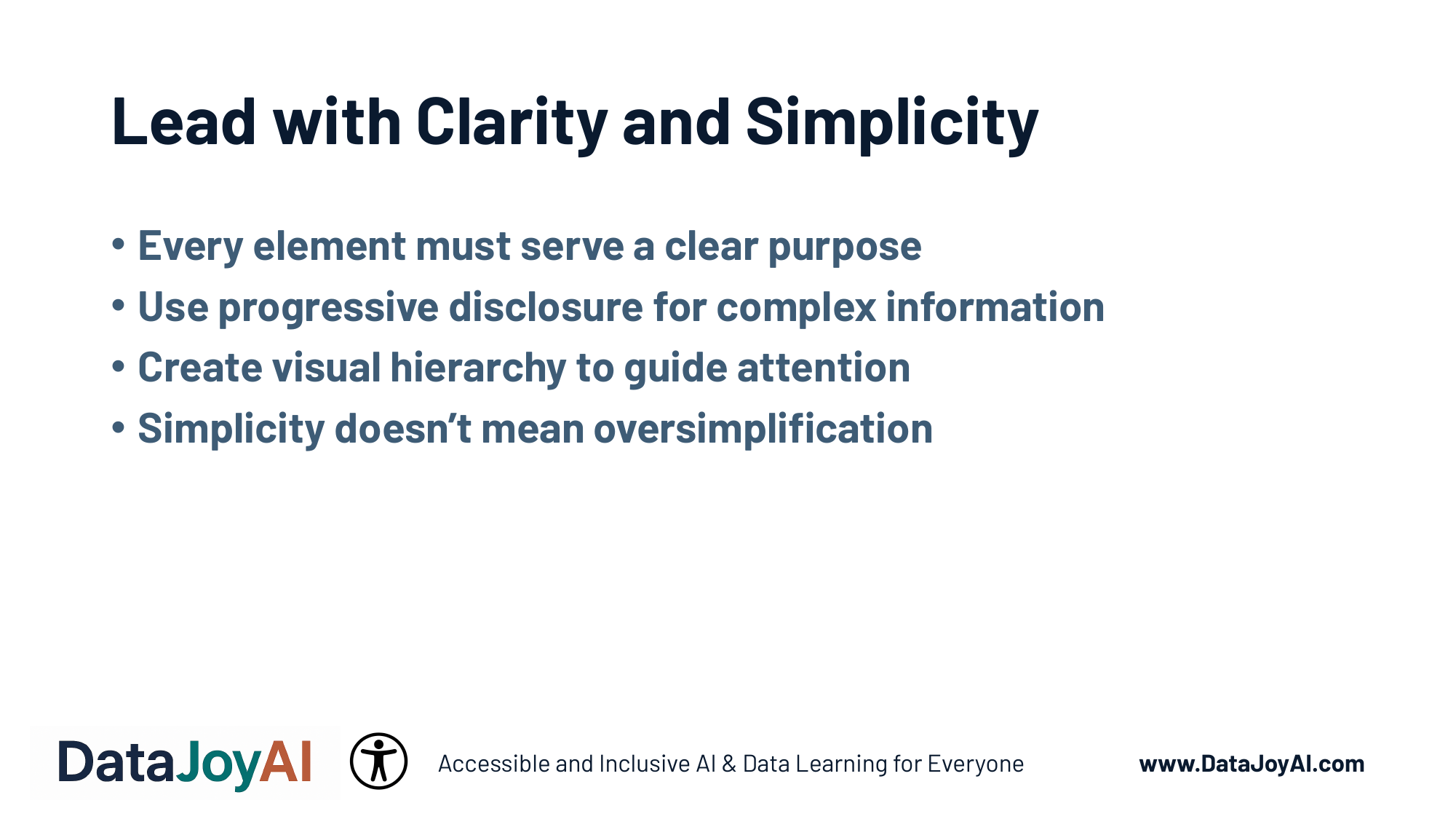

# Lead with Clarity and Simplicity
Every element must serve a clear purpose
Use progressive disclosure for complex information
Create visual hierarchy to guide attention
Simplicity doesn’t mean oversimplification